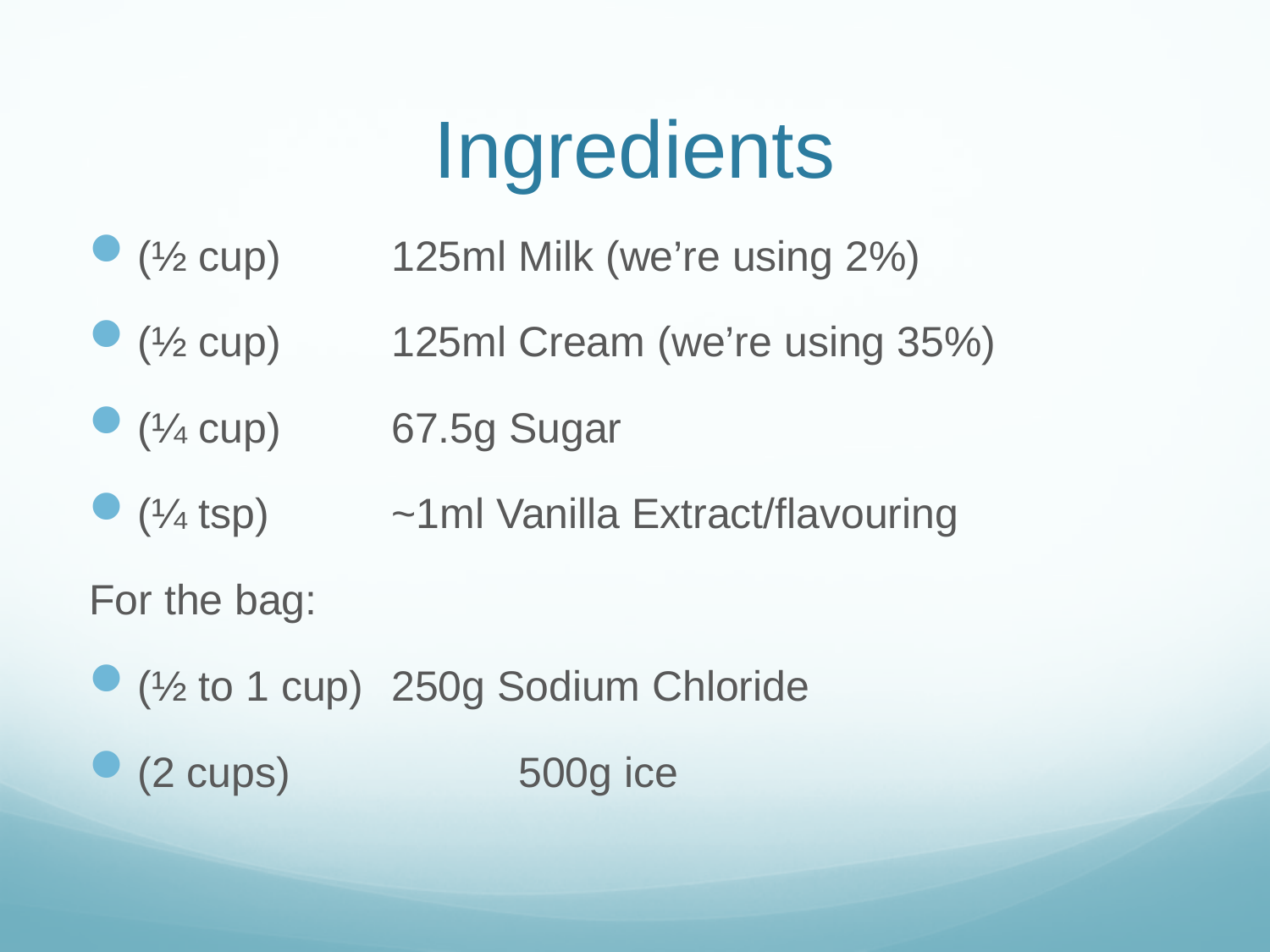

# Ingredients
(½ cup) 	125ml Milk (we’re using 2%)
(½ cup) 	125ml Cream (we’re using 35%)
(¼ cup)	67.5g Sugar
(¼ tsp)	~1ml Vanilla Extract/flavouring
For the bag:
(½ to 1 cup) 	250g Sodium Chloride
(2 cups)  		500g ice